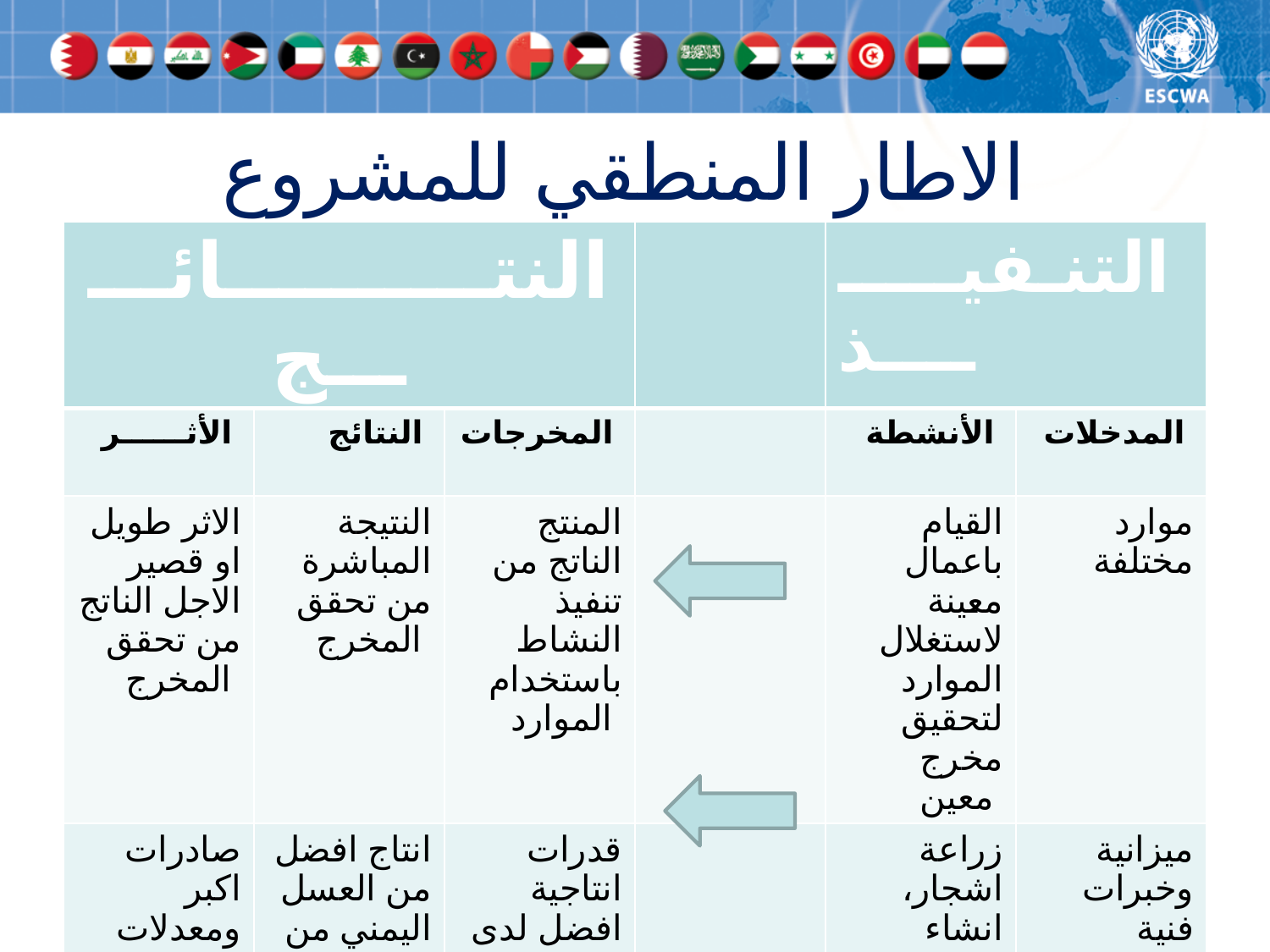

# الاطار المنطقي للمشروع
| النتــــــــــائــــــج |  |  |  | التنـفيـــــــــذ |  |
| --- | --- | --- | --- | --- | --- |
| الأثــــــر | النتائج | المخرجات |  | الأنشطة | المدخلات |
| الاثر طويل او قصير الاجل الناتج من تحقق المخرج | النتيجة المباشرة من تحقق المخرج | المنتج الناتج من تنفيذ النشاط باستخدام الموارد |  | القيام باعمال معينة لاستغلال الموارد لتحقيق مخرج معين | موارد مختلفة |
| صادرات اكبر ومعدلات نمو افضل على المستوى الجزئي | انتاج افضل من العسل اليمني من حيث الجودة والكمية | قدرات انتاجية افضل لدى النحالين وتوائم مع المعايير |  | زراعة اشجار، انشاء معمل تعبئة، اعتماد مواصفة دولية | ميزانية وخبرات فنية متميزة |